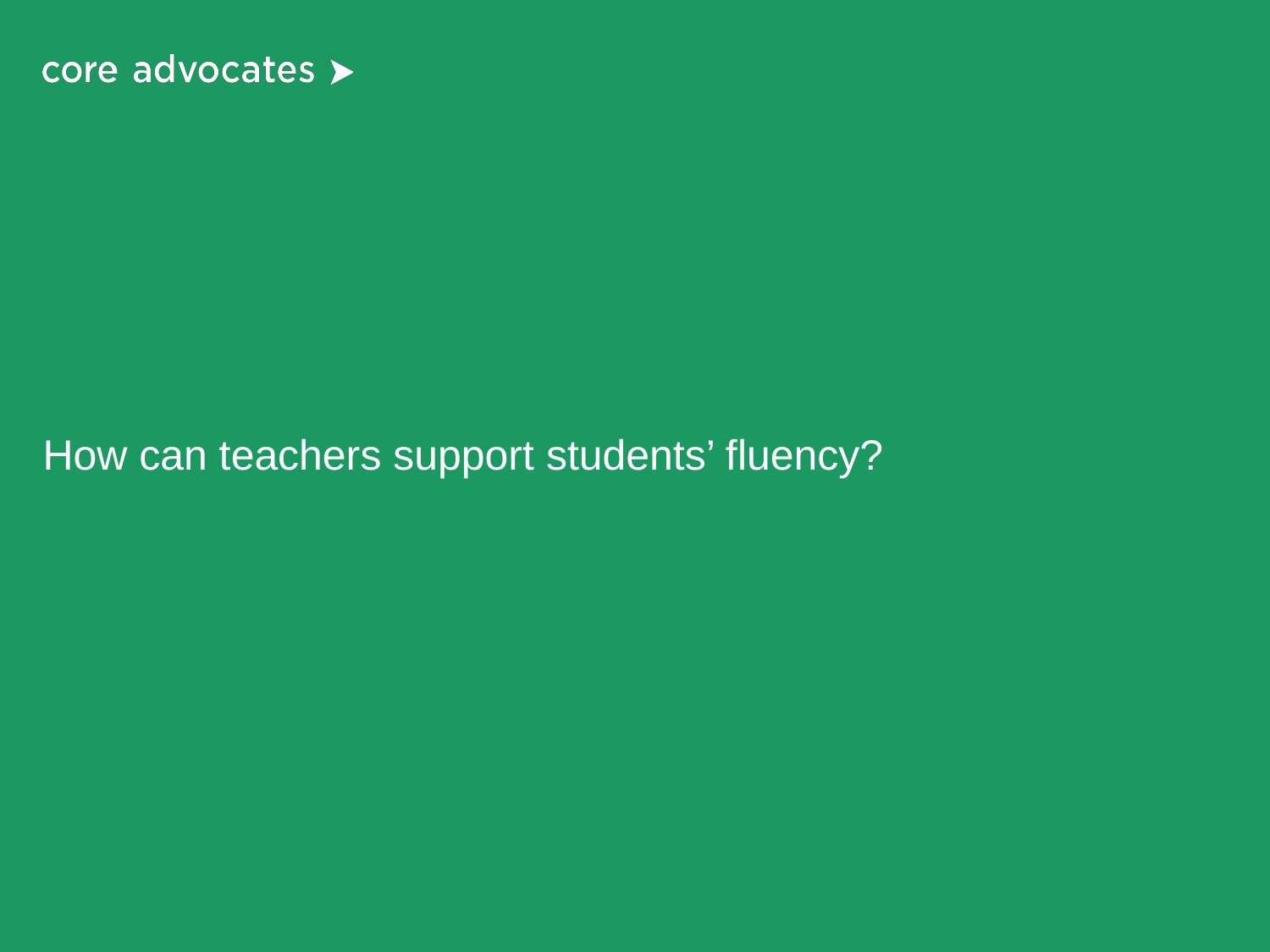

# How can teachers support students’ fluency?